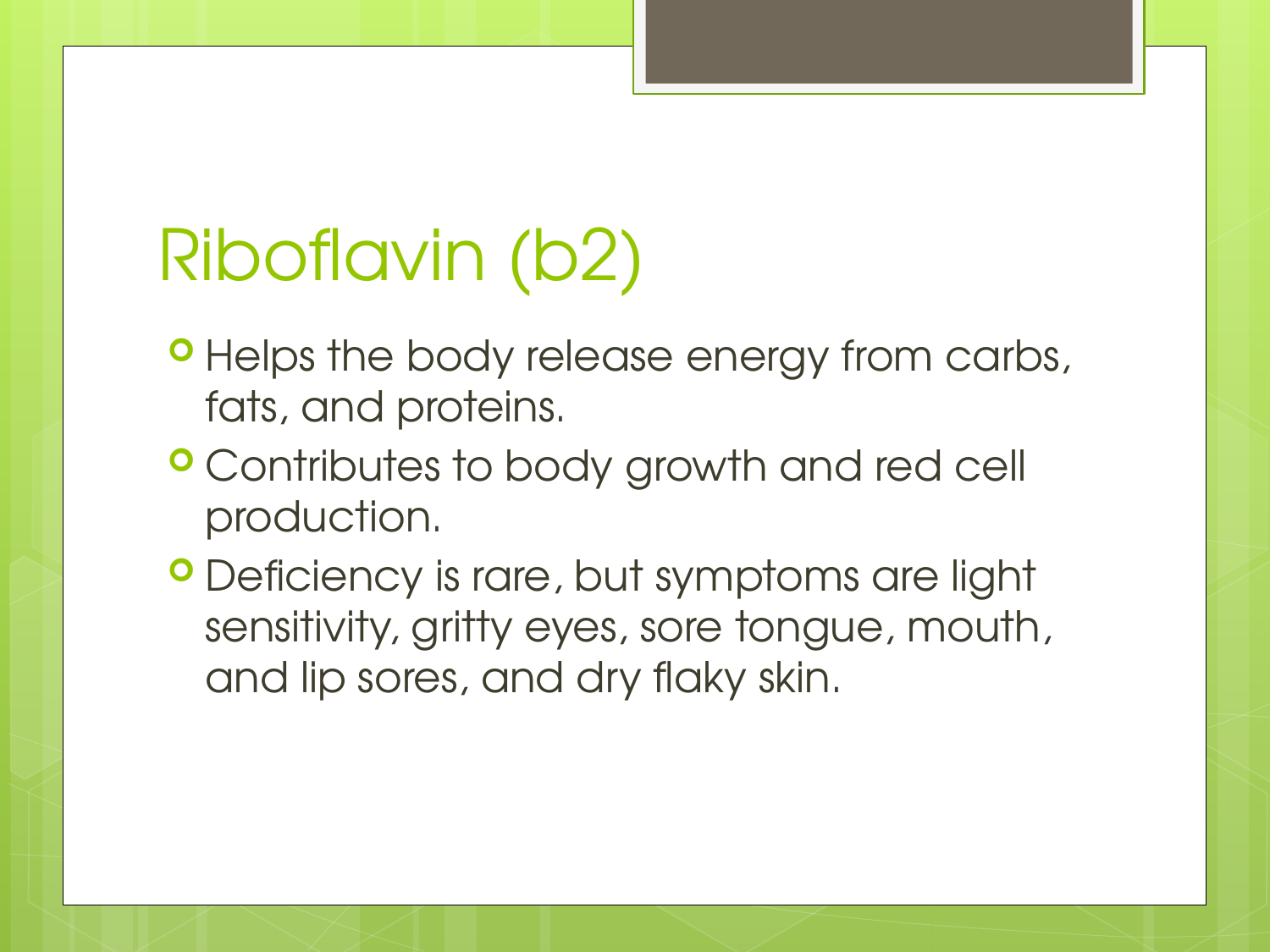

# Riboflavin (b2)
Helps the body release energy from carbs, fats, and proteins.
Contributes to body growth and red cell production.
Deficiency is rare, but symptoms are light sensitivity, gritty eyes, sore tongue, mouth, and lip sores, and dry flaky skin.